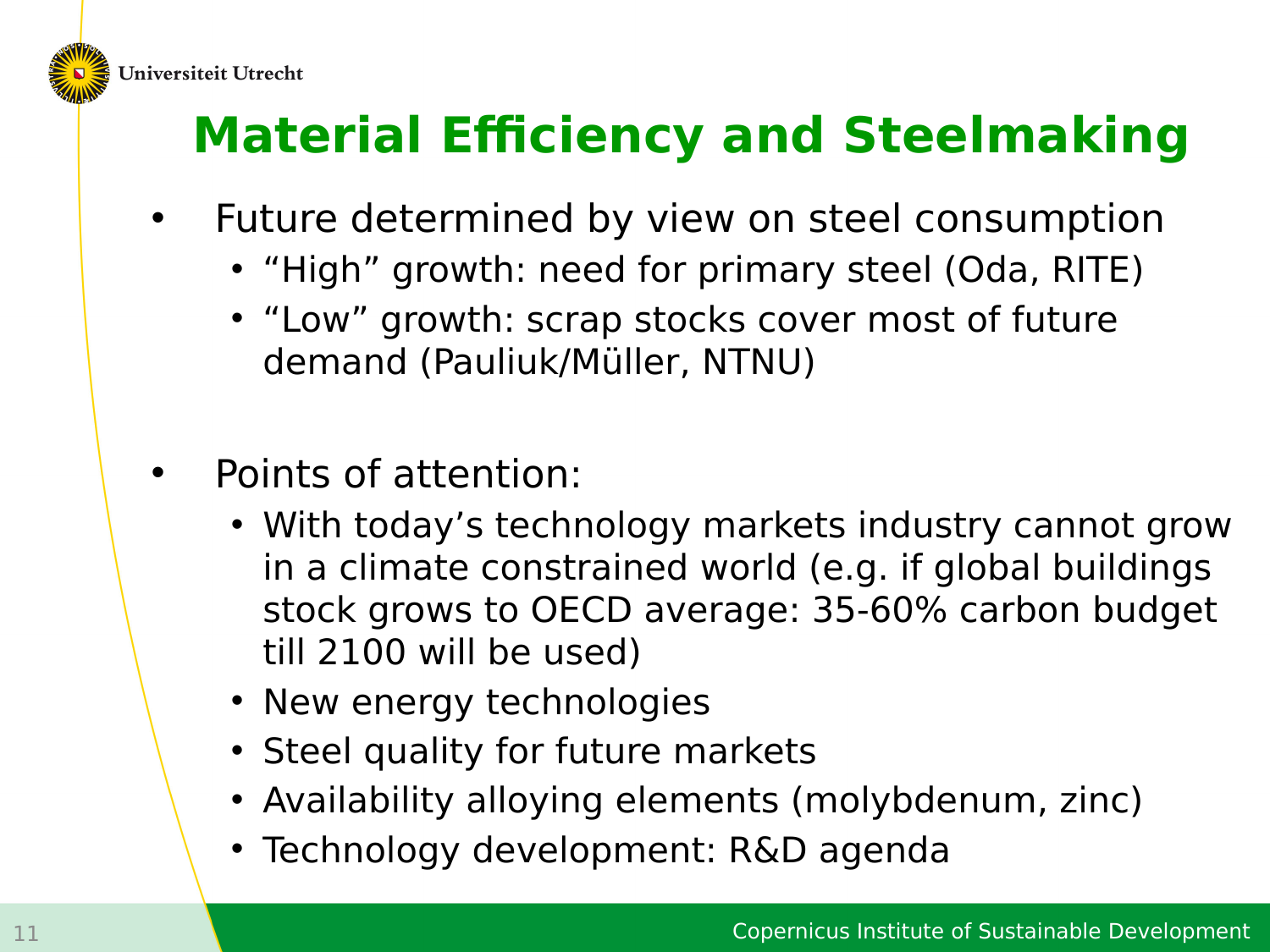

# Material Efficiency and Steelmaking
Future determined by view on steel consumption
“High” growth: need for primary steel (Oda, RITE)
“Low” growth: scrap stocks cover most of future demand (Pauliuk/Müller, NTNU)

Points of attention:
With today’s technology markets industry cannot grow in a climate constrained world (e.g. if global buildings stock grows to OECD average: 35-60% carbon budget till 2100 will be used)
New energy technologies
Steel quality for future markets
Availability alloying elements (molybdenum, zinc)
Technology development: R&D agenda

11